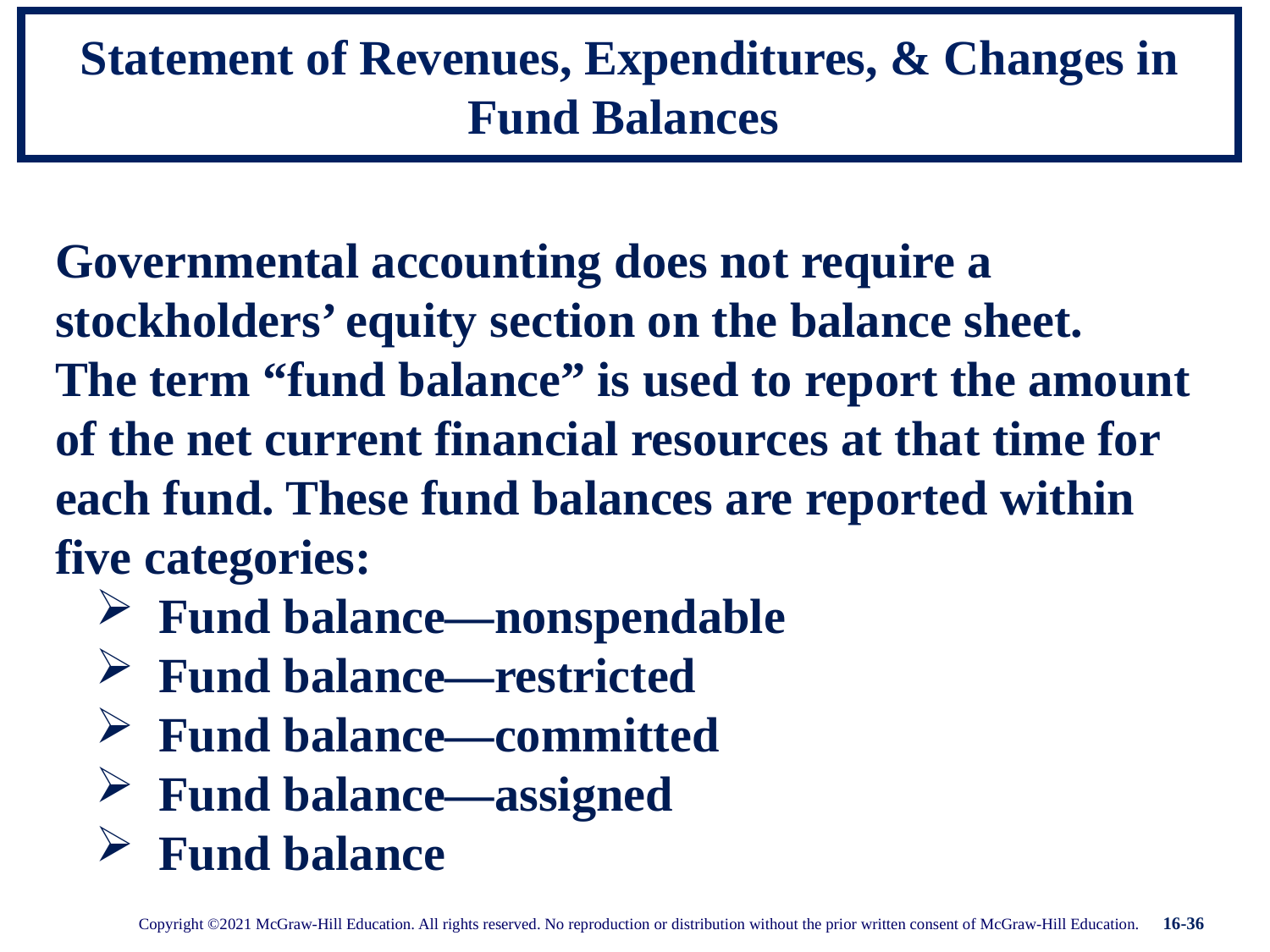

# Statement of Revenues, Expenditures, & Changes in Fund Balances
Governmental accounting does not require a stockholders’ equity section on the balance sheet.
The term “fund balance” is used to report the amount of the net current financial resources at that time for each fund. These fund balances are reported within five categories:
Fund balance—nonspendable
Fund balance—restricted
Fund balance—committed
Fund balance—assigned
Fund balance
16-36
Copyright ©2021 McGraw-Hill Education. All rights reserved. No reproduction or distribution without the prior written consent of McGraw-Hill Education.